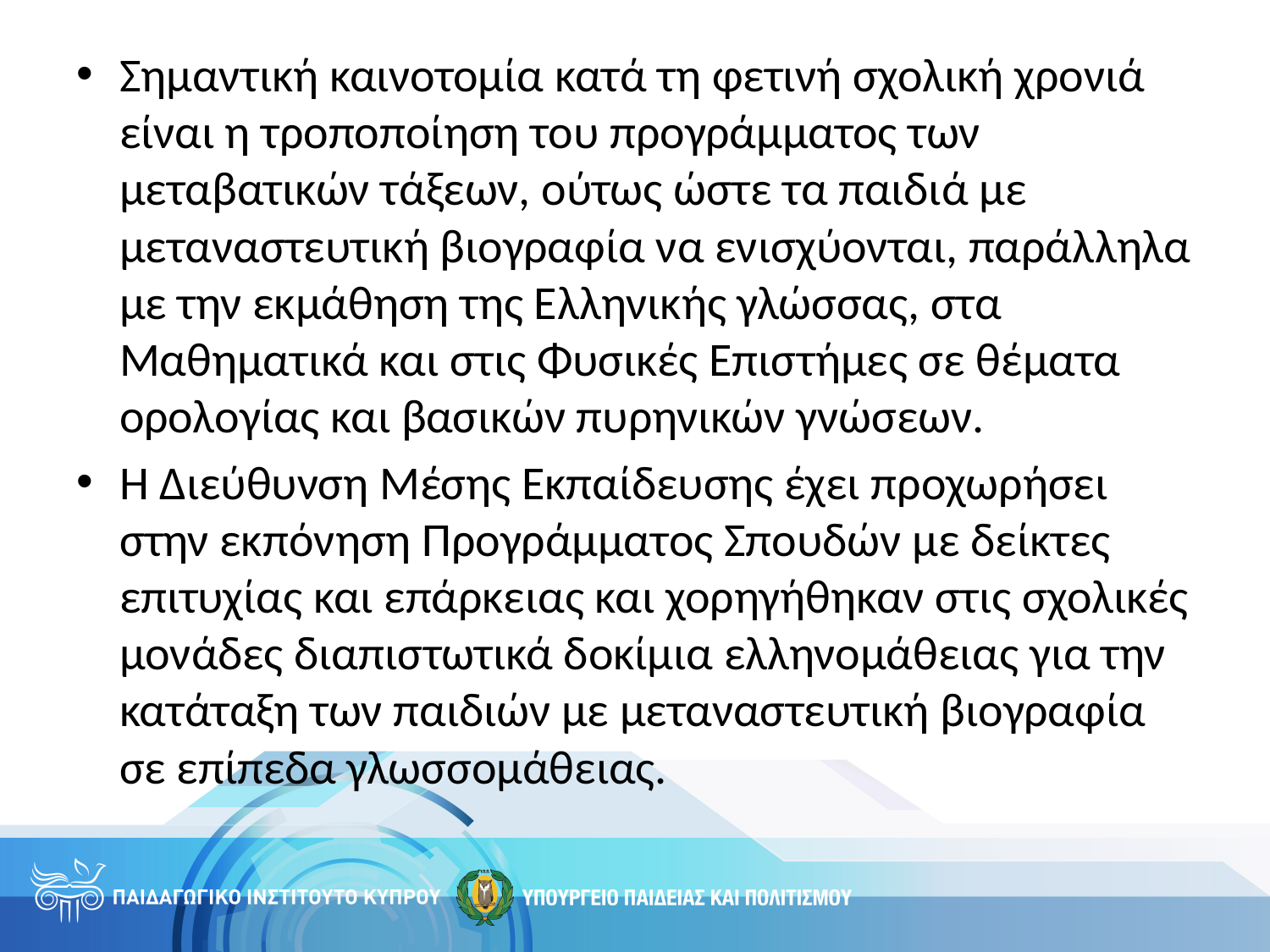

#
Σημαντική καινοτομία κατά τη φετινή σχολική χρονιά είναι η τροποποίηση του προγράμματος των μεταβατικών τάξεων, ούτως ώστε τα παιδιά με μεταναστευτική βιογραφία να ενισχύονται, παράλληλα με την εκμάθηση της Ελληνικής γλώσσας, στα Μαθηματικά και στις Φυσικές Επιστήμες σε θέματα ορολογίας και βασικών πυρηνικών γνώσεων.
Η Διεύθυνση Μέσης Εκπαίδευσης έχει προχωρήσει στην εκπόνηση Προγράμματος Σπουδών με δείκτες επιτυχίας και επάρκειας και χορηγήθηκαν στις σχολικές μονάδες διαπιστωτικά δοκίμια ελληνομάθειας για την κατάταξη των παιδιών με μεταναστευτική βιογραφία σε επίπεδα γλωσσομάθειας.